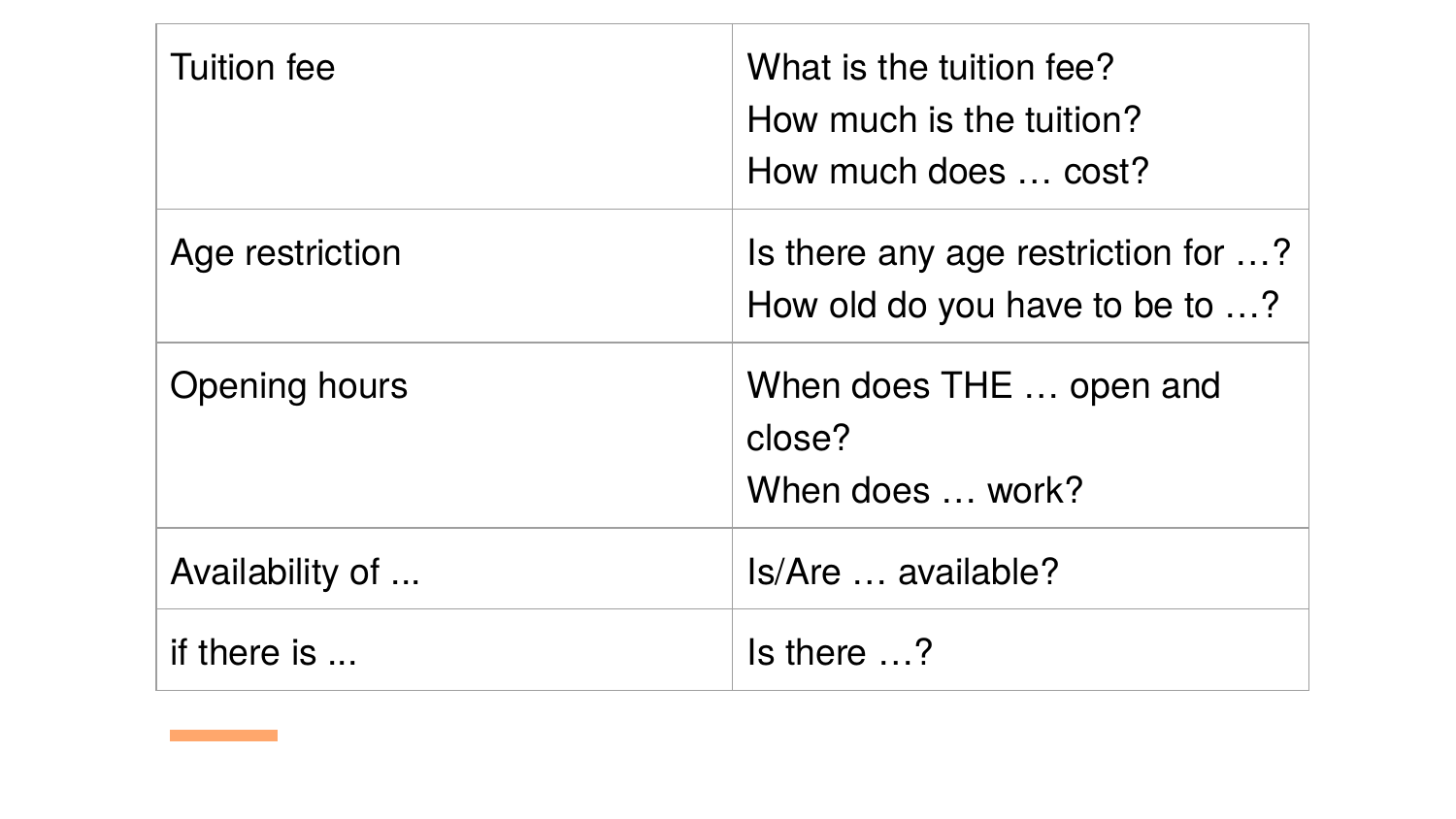

| Tuition fee | What is the tuition fee? How much is the tuition? How much does … cost? |
| --- | --- |
| Age restriction | Is there any age restriction for …? How old do you have to be to …? |
| Opening hours | When does THE … open and close? When does … work? |
| Availability of ... | Is/Are … available? |
| if there is ... | Is there …? |